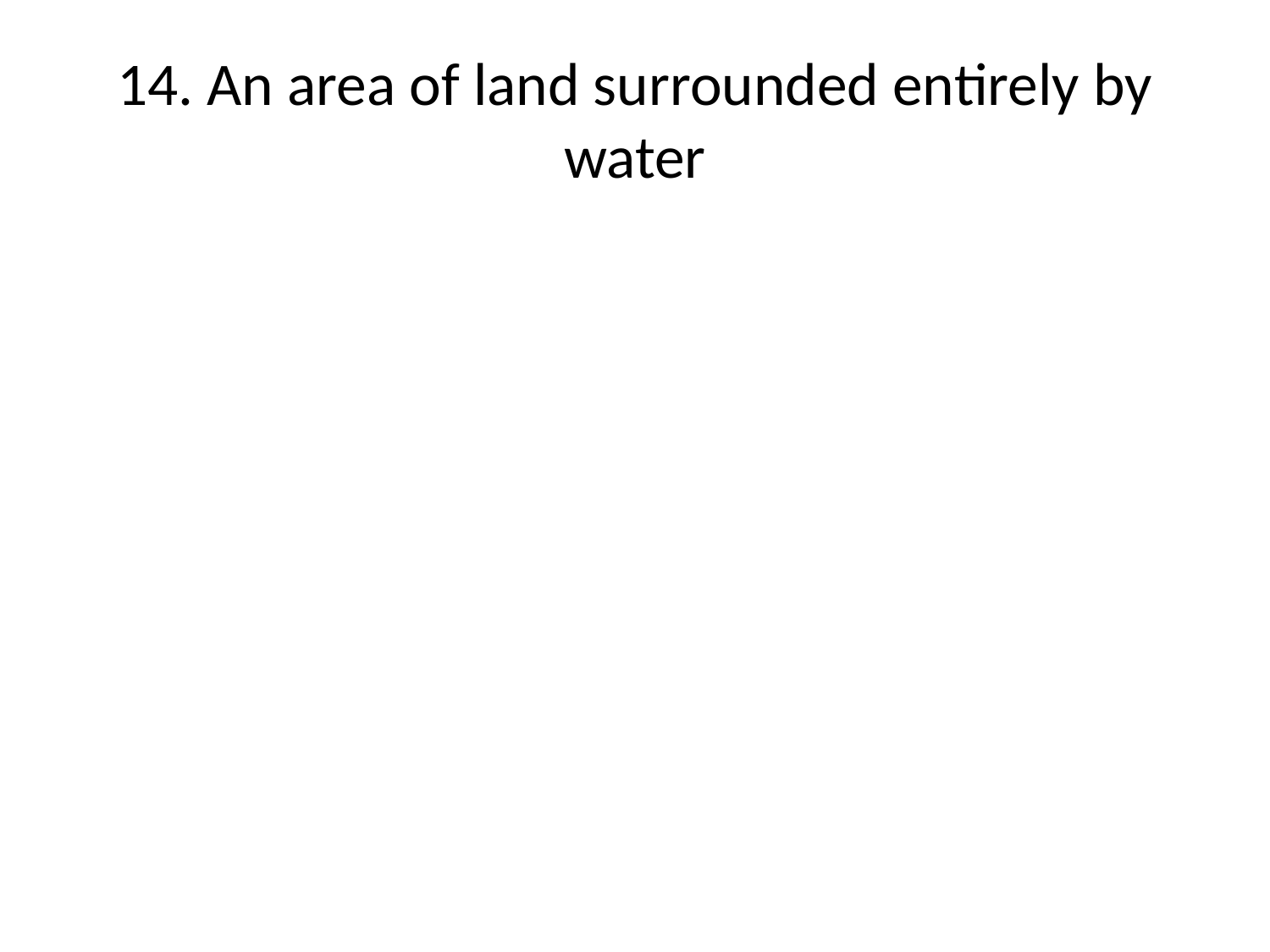

# 14. An area of land surrounded entirely by water